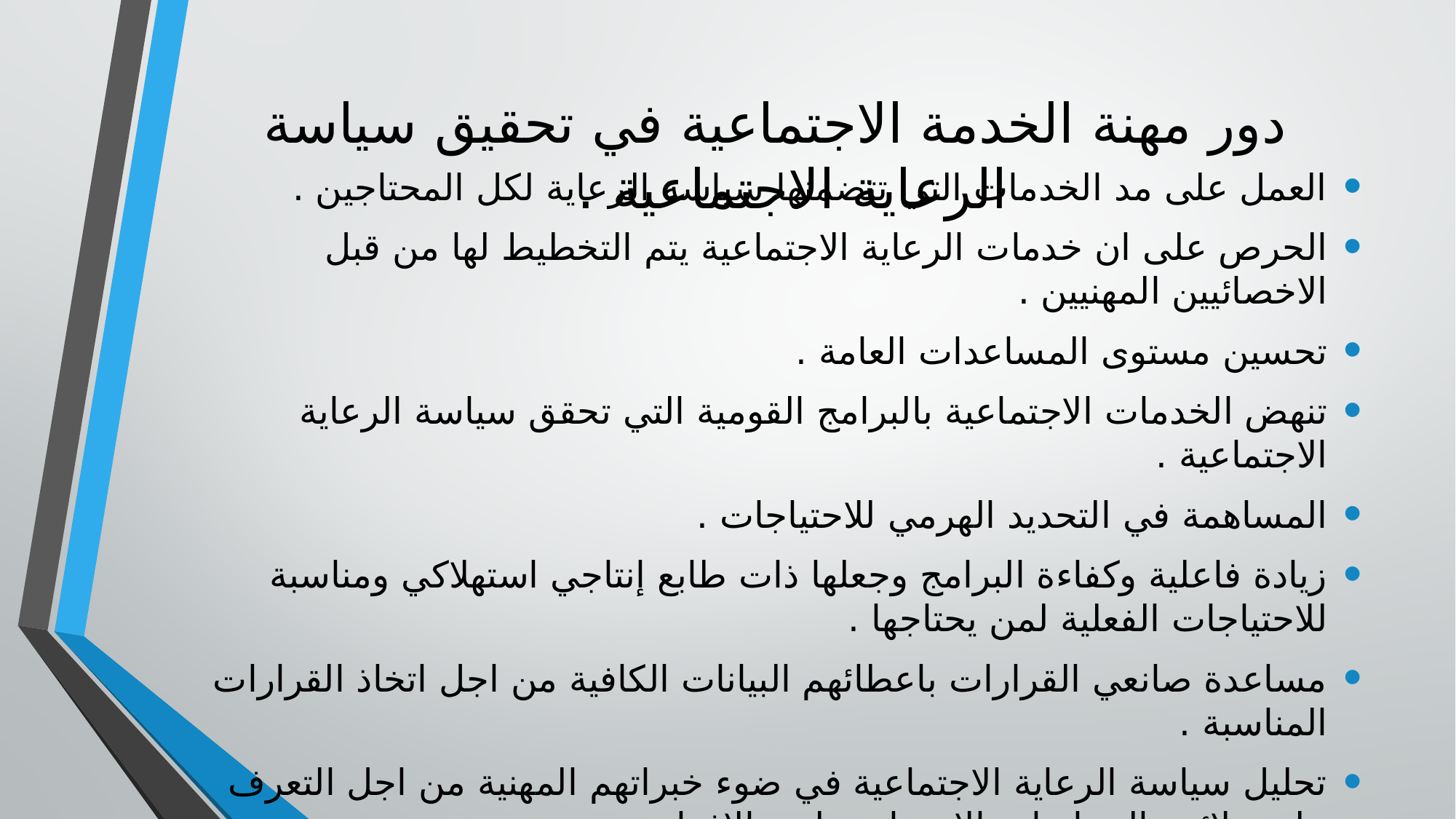

# دور مهنة الخدمة الاجتماعية في تحقيق سياسة الرعاية الاجتماعية .
العمل على مد الخدمات التي تتضمنها سياسة الرعاية لكل المحتاجين .
الحرص على ان خدمات الرعاية الاجتماعية يتم التخطيط لها من قبل الاخصائيين المهنيين .
تحسين مستوى المساعدات العامة .
تنهض الخدمات الاجتماعية بالبرامج القومية التي تحقق سياسة الرعاية الاجتماعية .
المساهمة في التحديد الهرمي للاحتياجات .
زيادة فاعلية وكفاءة البرامج وجعلها ذات طابع إنتاجي استهلاكي ومناسبة للاحتياجات الفعلية لمن يحتاجها .
مساعدة صانعي القرارات باعطائهم البيانات الكافية من اجل اتخاذ القرارات المناسبة .
تحليل سياسة الرعاية الاجتماعية في ضوء خبراتهم المهنية من اجل التعرف على ملائمة السياسات الاجتماعية لدى الافراد .